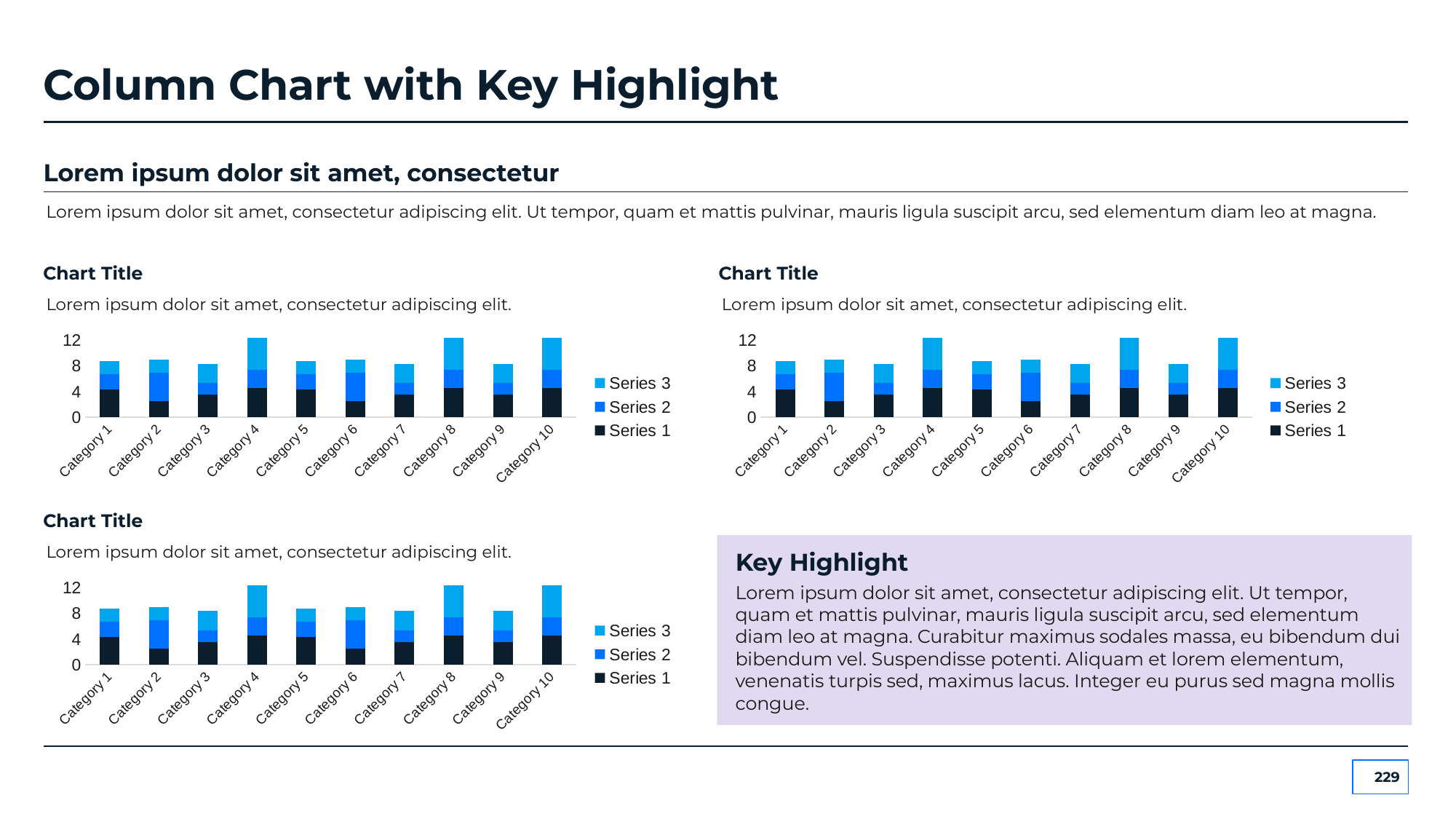

# Column Chart with Key Highlight
Lorem ipsum dolor sit amet, consectetur
Lorem ipsum dolor sit amet, consectetur adipiscing elit. Ut tempor, quam et mattis pulvinar, mauris ligula suscipit arcu, sed elementum diam leo at magna.
Chart Title
Chart Title
Lorem ipsum dolor sit amet, consectetur adipiscing elit.
Lorem ipsum dolor sit amet, consectetur adipiscing elit.

### Chart

| Category | Series 1 | Series 2 | Series 3 |
|---|---|---|---|
| Category 1 | 4.3 | 2.4 | 2.0 |
| Category 2 | 2.5 | 4.4 | 2.0 |
| Category 3 | 3.5 | 1.8 | 3.0 |
| Category 4 | 4.5 | 2.8 | 5.0 |
| Category 5 | 4.3 | 2.4 | 2.0 |
| Category 6 | 2.5 | 4.4 | 2.0 |
| Category 7 | 3.5 | 1.8 | 3.0 |
| Category 8 | 4.5 | 2.8 | 5.0 |
| Category 9 | 3.5 | 1.8 | 3.0 |
| Category 10 | 4.5 | 2.8 | 5.0 |

### Chart

| Category | Series 1 | Series 2 | Series 3 |
|---|---|---|---|
| Category 1 | 4.3 | 2.4 | 2.0 |
| Category 2 | 2.5 | 4.4 | 2.0 |
| Category 3 | 3.5 | 1.8 | 3.0 |
| Category 4 | 4.5 | 2.8 | 5.0 |
| Category 5 | 4.3 | 2.4 | 2.0 |
| Category 6 | 2.5 | 4.4 | 2.0 |
| Category 7 | 3.5 | 1.8 | 3.0 |
| Category 8 | 4.5 | 2.8 | 5.0 |
| Category 9 | 3.5 | 1.8 | 3.0 |
| Category 10 | 4.5 | 2.8 | 5.0 |
Chart Title

Lorem ipsum dolor sit amet, consectetur adipiscing elit.
Key Highlight

### Chart

| Category | Series 1 | Series 2 | Series 3 |
|---|---|---|---|
| Category 1 | 4.3 | 2.4 | 2.0 |
| Category 2 | 2.5 | 4.4 | 2.0 |
| Category 3 | 3.5 | 1.8 | 3.0 |
| Category 4 | 4.5 | 2.8 | 5.0 |
| Category 5 | 4.3 | 2.4 | 2.0 |
| Category 6 | 2.5 | 4.4 | 2.0 |
| Category 7 | 3.5 | 1.8 | 3.0 |
| Category 8 | 4.5 | 2.8 | 5.0 |
| Category 9 | 3.5 | 1.8 | 3.0 |
| Category 10 | 4.5 | 2.8 | 5.0 |
Lorem ipsum dolor sit amet, consectetur adipiscing elit. Ut tempor, quam et mattis pulvinar, mauris ligula suscipit arcu, sed elementum diam leo at magna. Curabitur maximus sodales massa, eu bibendum dui bibendum vel. Suspendisse potenti. Aliquam et lorem elementum, venenatis turpis sed, maximus lacus. Integer eu purus sed magna mollis congue.
229